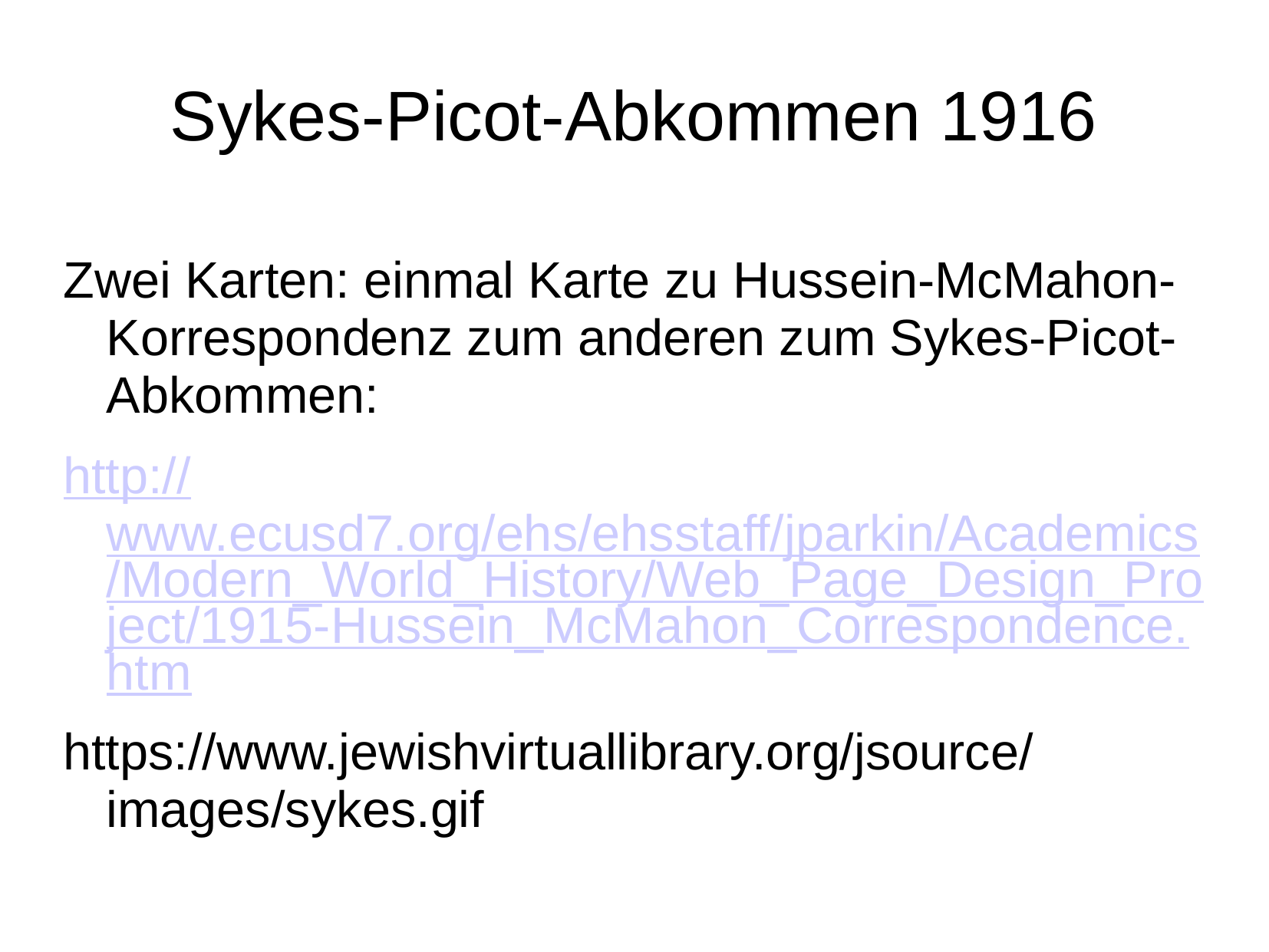

# Sykes-Picot-Abkommen 1916
Zwei Karten: einmal Karte zu Hussein-McMahon-Korrespondenz zum anderen zum Sykes-Picot- Abkommen:
http://www.ecusd7.org/ehs/ehsstaff/jparkin/Academics/Modern_World_History/Web_Page_Design_Project/1915-Hussein_McMahon_Correspondence.htm
https://www.jewishvirtuallibrary.org/jsource/images/sykes.gif